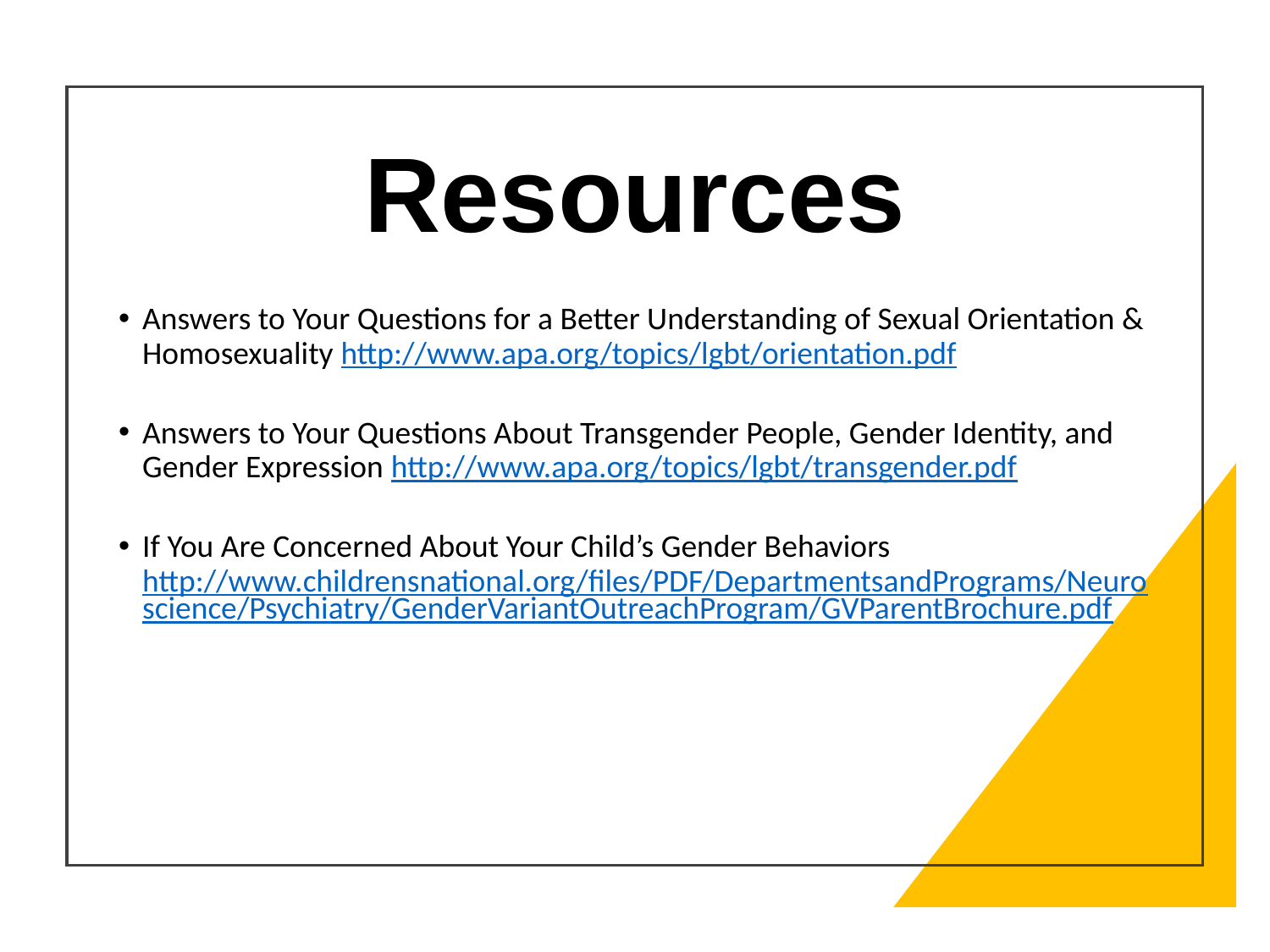

# Resources
Answers to Your Questions for a Better Understanding of Sexual Orientation & Homosexuality http://www.apa.org/topics/lgbt/orientation.pdf

Answers to Your Questions About Transgender People, Gender Identity, and Gender Expression http://www.apa.org/topics/lgbt/transgender.pdf

If You Are Concerned About Your Child’s Gender Behaviors http://www.childrensnational.org/files/PDF/DepartmentsandPrograms/Neuroscience/Psychiatry/GenderVariantOutreachProgram/GVParentBrochure.pdf